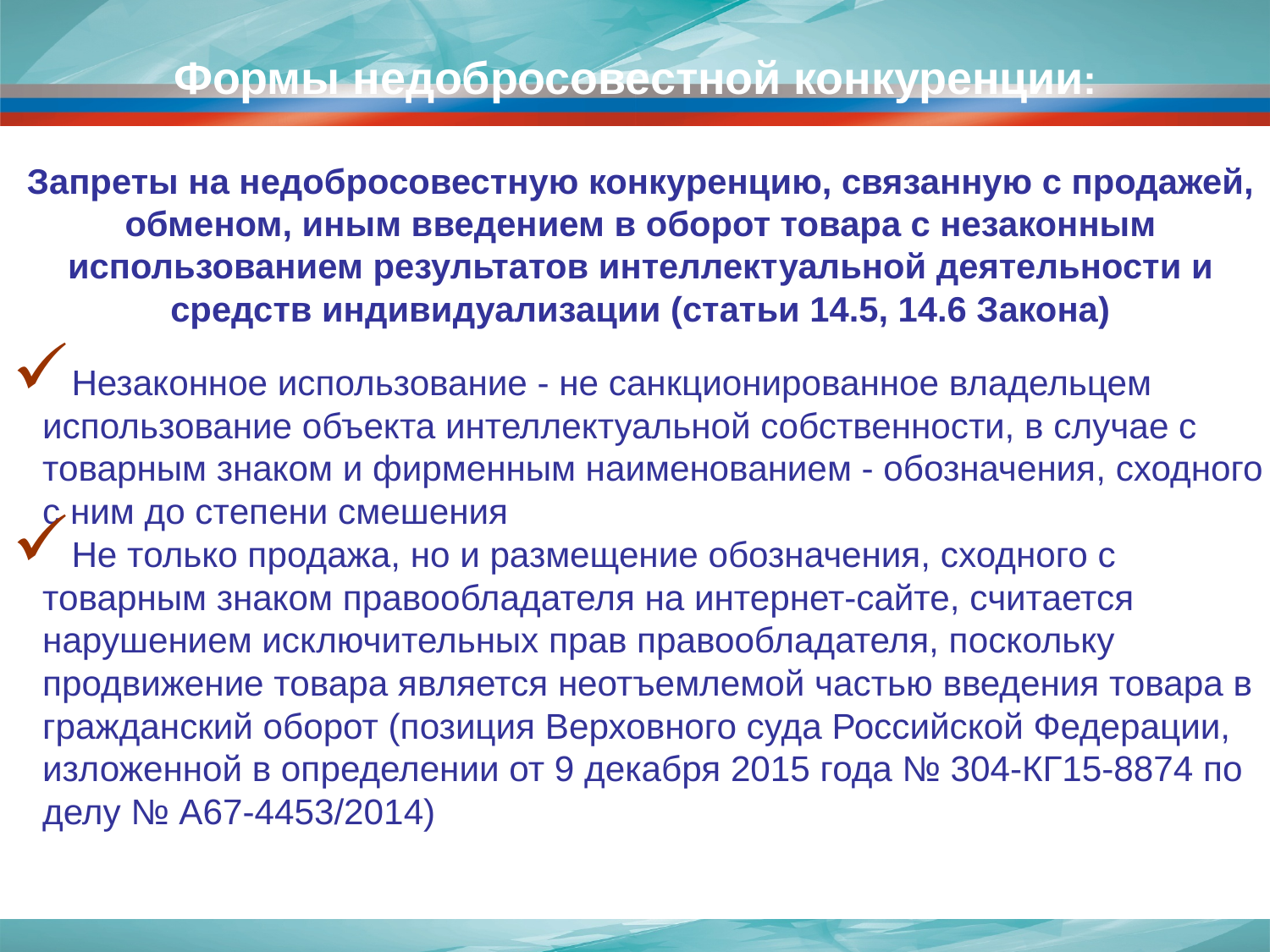

Формы недобросовестной конкуренции:
Запреты на недобросовестную конкуренцию, связанную с продажей, обменом, иным введением в оборот товара с незаконным использованием результатов интеллектуальной деятельности и средств индивидуализации (статьи 14.5, 14.6 Закона)

Незаконное использование - не санкционированное владельцем использование объекта интеллектуальной собственности, в случае с товарным знаком и фирменным наименованием - обозначения, сходного с ним до степени смешения
Не только продажа, но и размещение обозначения, сходного с товарным знаком правообладателя на интернет-сайте, считается нарушением исключительных прав правообладателя, поскольку продвижение товара является неотъемлемой частью введения товара в гражданский оборот (позиция Верховного суда Российской Федерации, изложенной в определении от 9 декабря 2015 года № 304-КГ15-8874 по делу № А67-4453/2014)
41